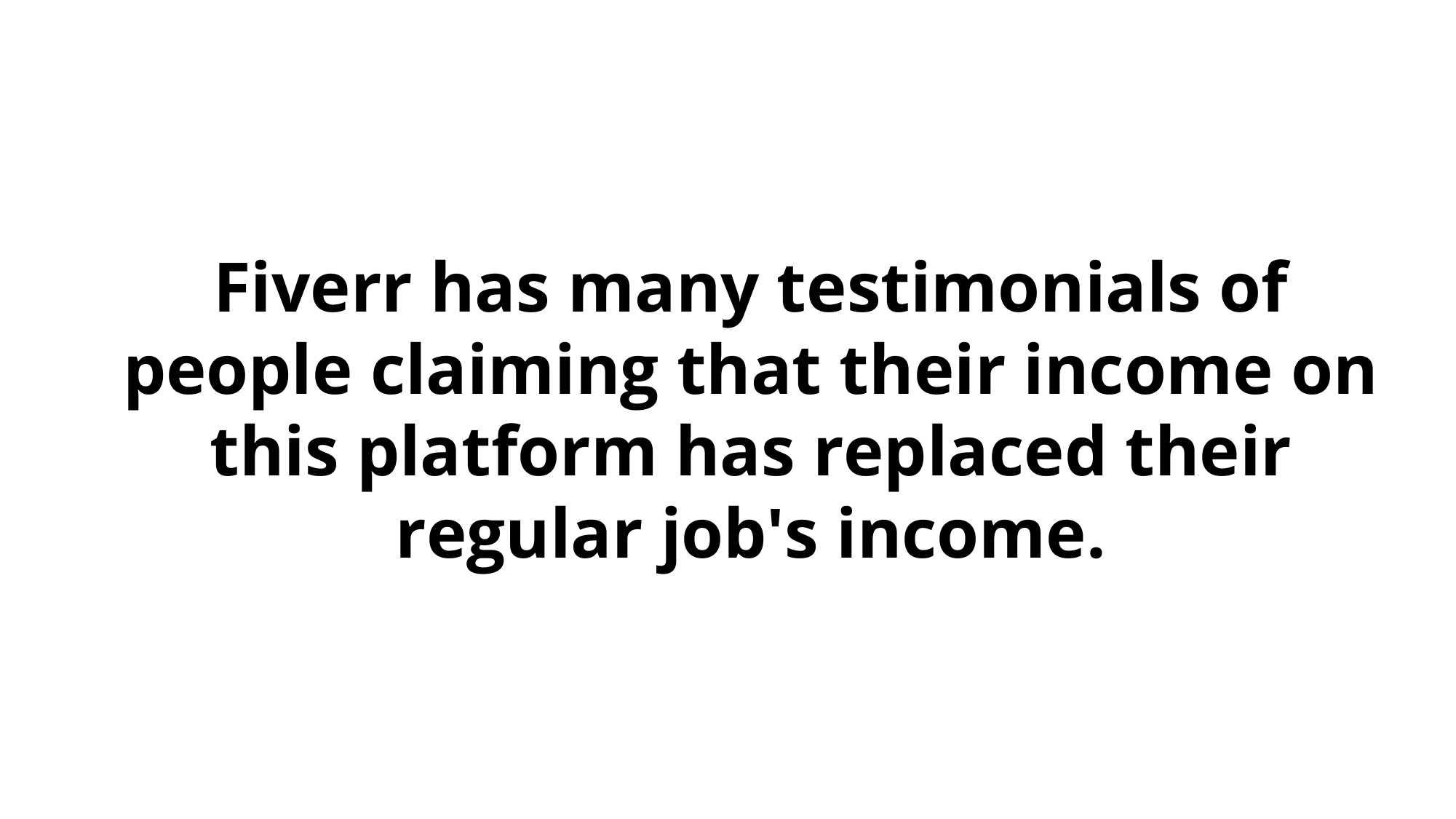

Fiverr has many testimonials of people claiming that their income on this platform has replaced their regular job's income.